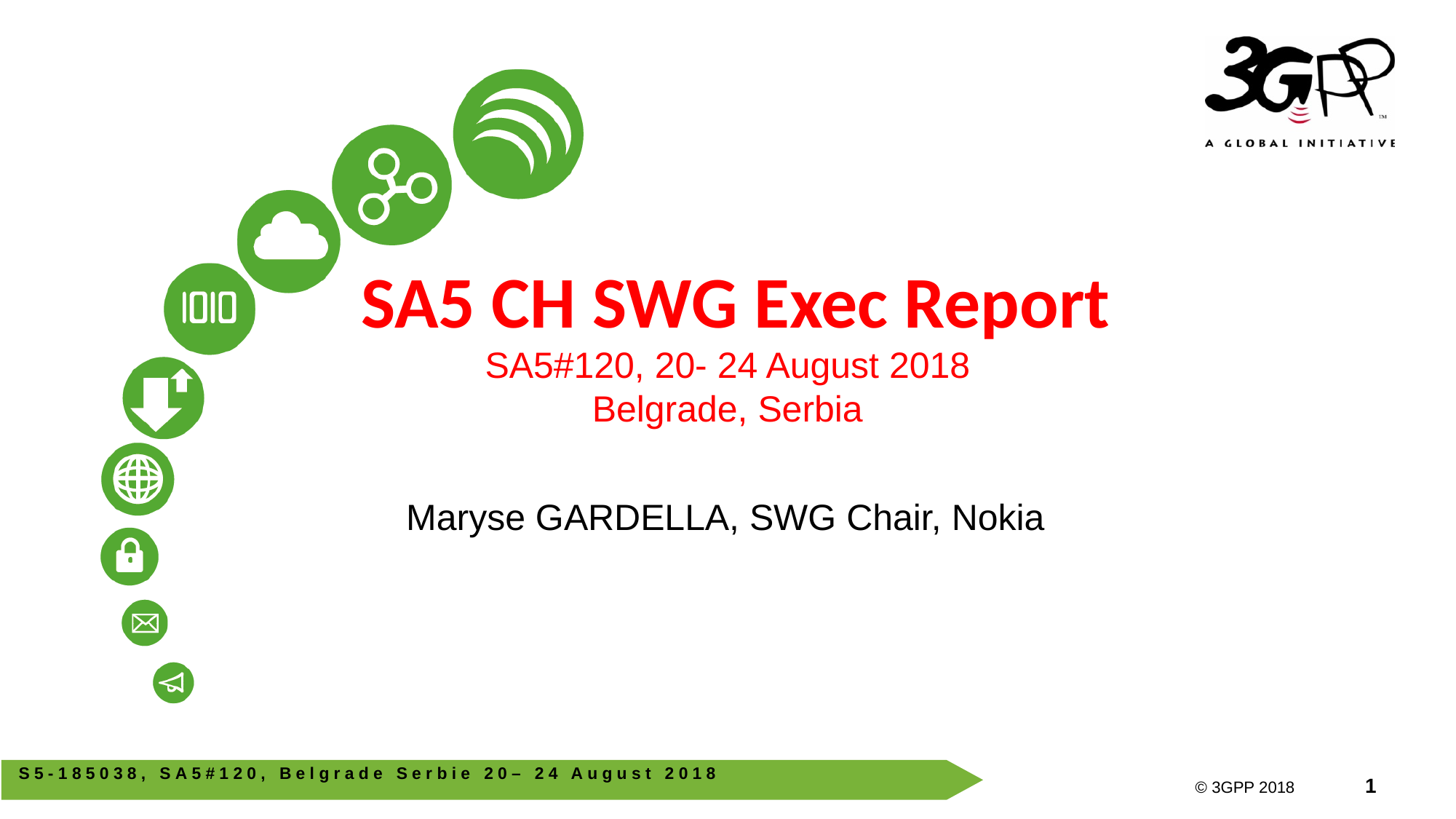

# SA5 CH SWG Exec Report SA5#120, 20- 24 August 2018 Belgrade, Serbia
Maryse GARDELLA, SWG Chair, Nokia